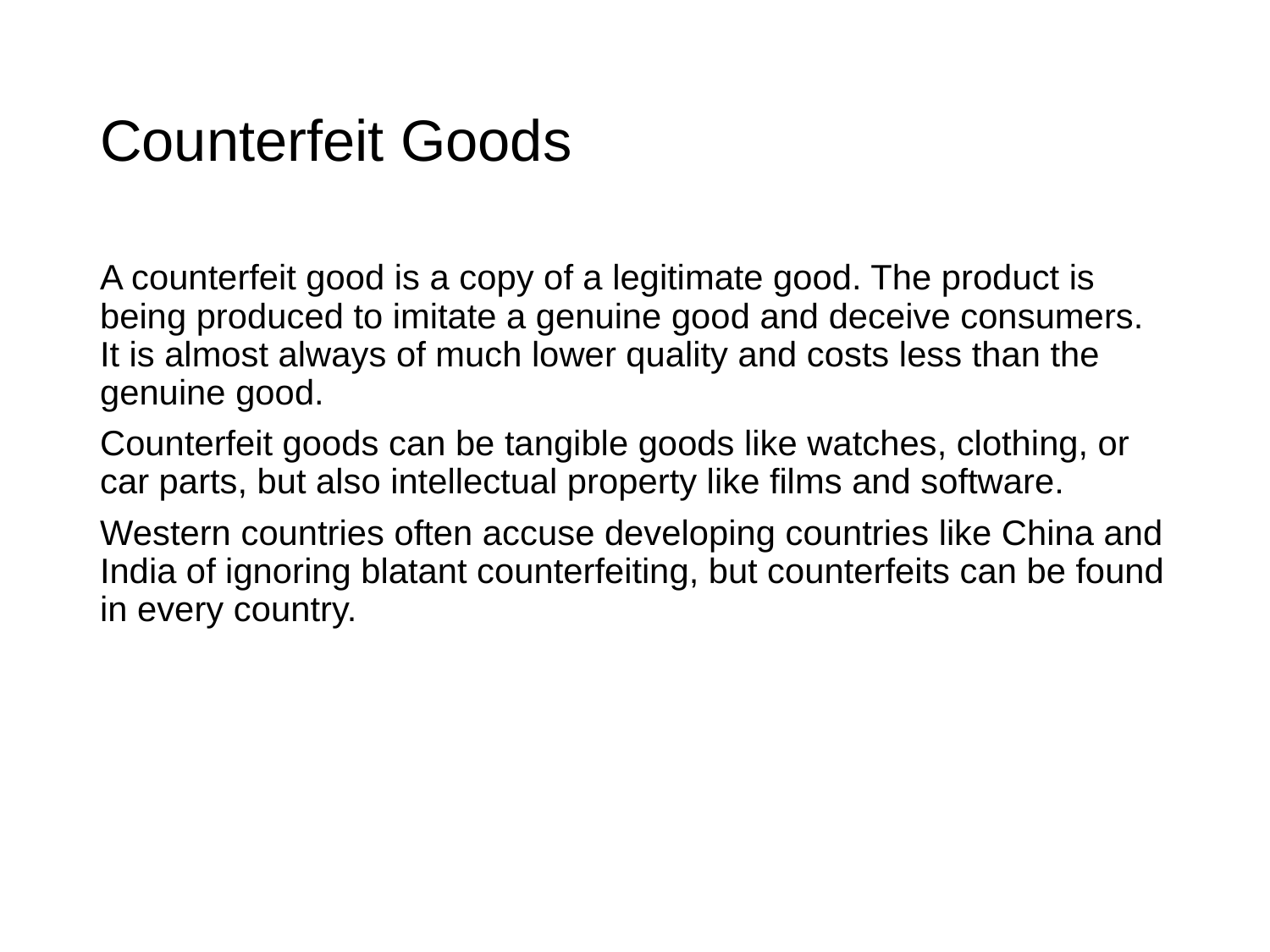

# Counterfeit Goods
A counterfeit good is a copy of a legitimate good. The product is being produced to imitate a genuine good and deceive consumers. It is almost always of much lower quality and costs less than the genuine good.
Counterfeit goods can be tangible goods like watches, clothing, or car parts, but also intellectual property like films and software.
Western countries often accuse developing countries like China and India of ignoring blatant counterfeiting, but counterfeits can be found in every country.